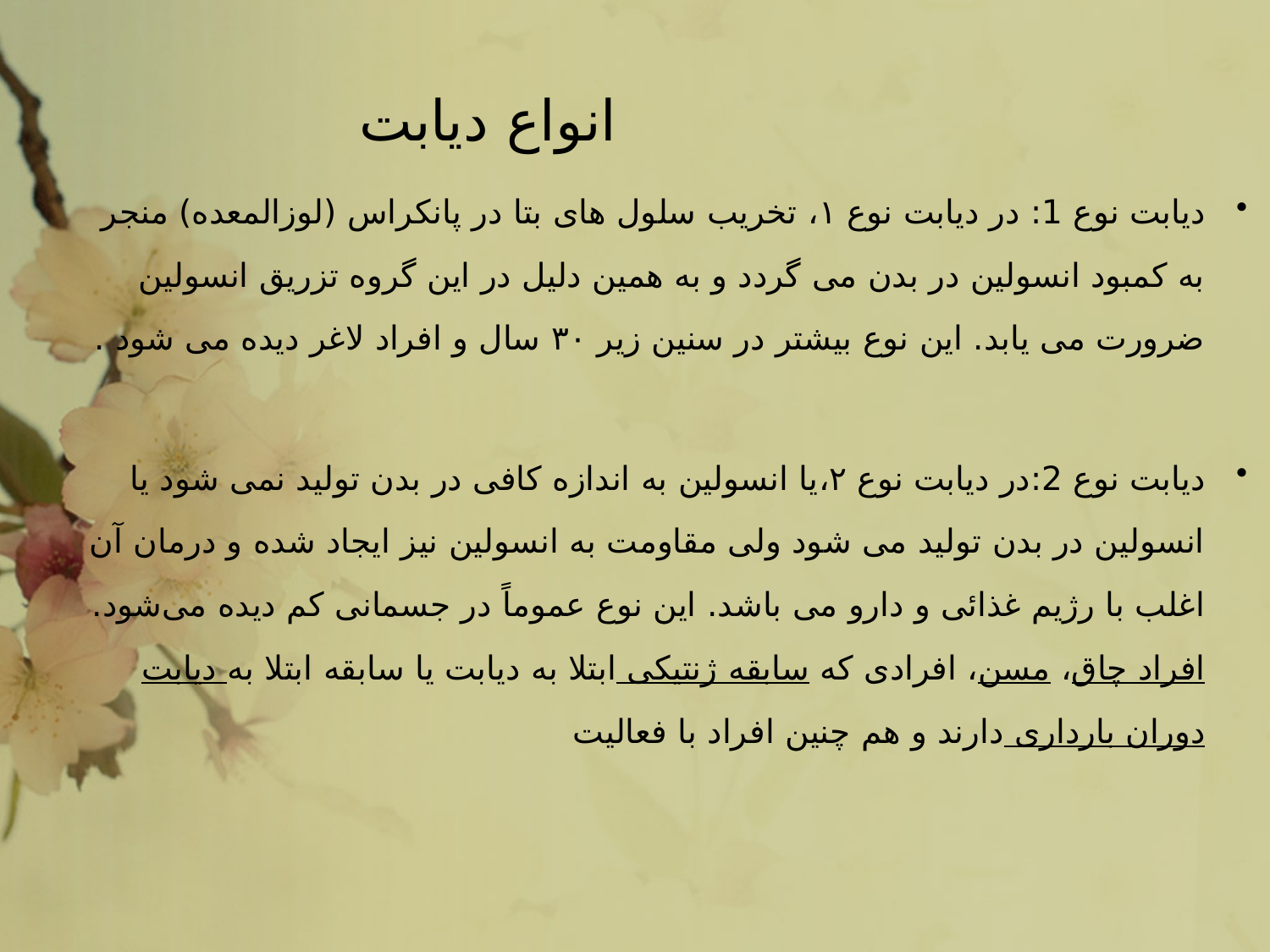

# انواع دیابت
دیابت نوع 1: در دیابت نوع ۱، تخریب سلول های بتا در پانکراس (لوزالمعده) منجر به کمبود انسولین در بدن می گردد و به همین دلیل در این گروه تزریق انسولین ضرورت می یابد. این نوع بیشتر در سنین زیر ۳۰ سال و افراد لاغر دیده می شود .

دیابت نوع 2:در دیابت نوع ۲،یا انسولین به اندازه کافی در بدن تولید نمی شود یا انسولین در بدن تولید می شود ولی مقاومت به انسولین نیز ایجاد شده و درمان آن اغلب با رژیم غذائی و دارو می باشد. این نوع عموماً در جسمانی کم دیده می‌شود. افراد چاق، مسن، افرادی که سابقه ژنتیکی ابتلا به دیابت یا سابقه ابتلا به دیابت دوران بارداری دارند و هم چنین افراد با فعالیت